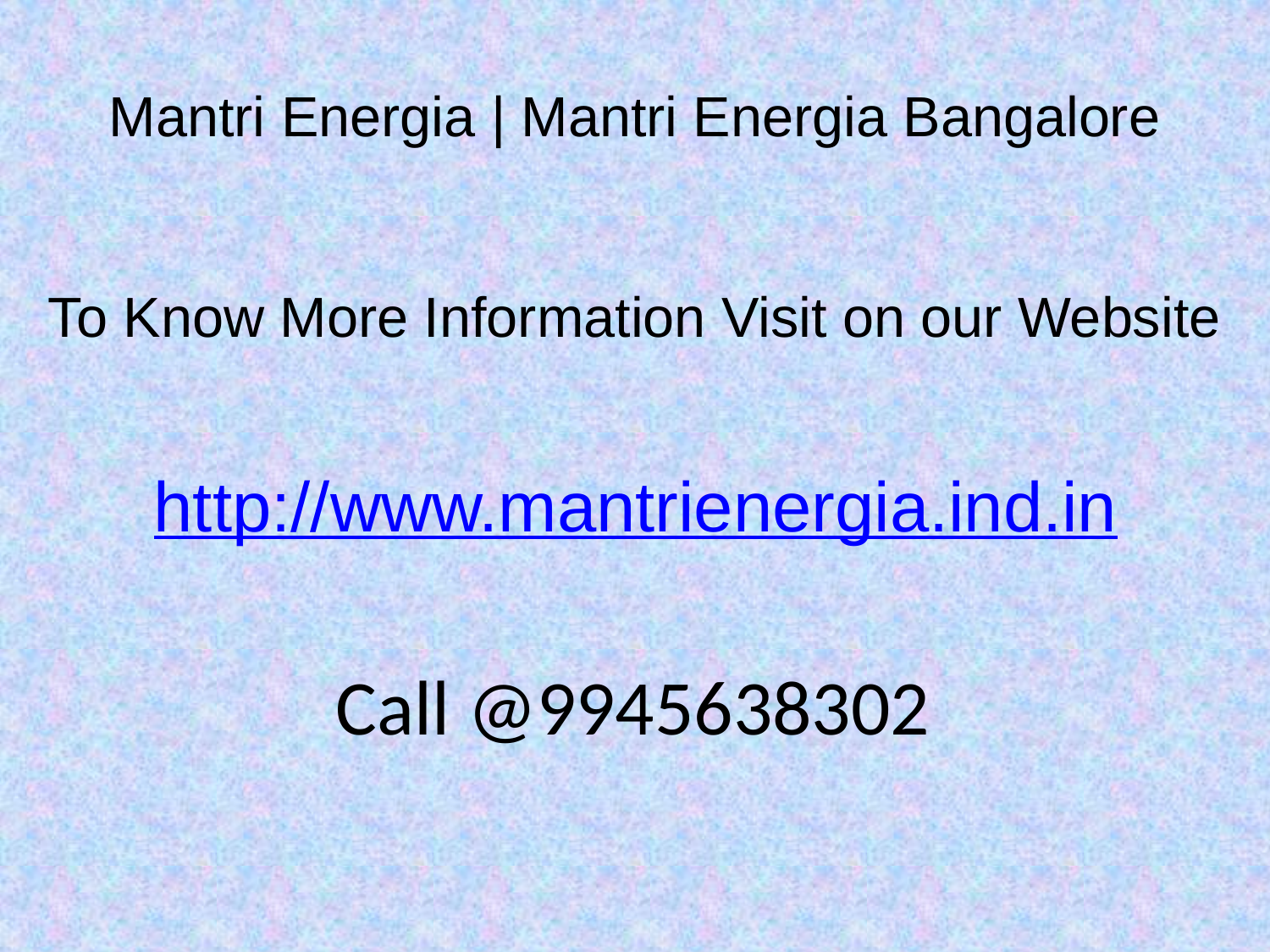

Mantri Energia | Mantri Energia Bangalore
To Know More Information Visit on our Website
http://www.mantrienergia.ind.in
Call @9945638302